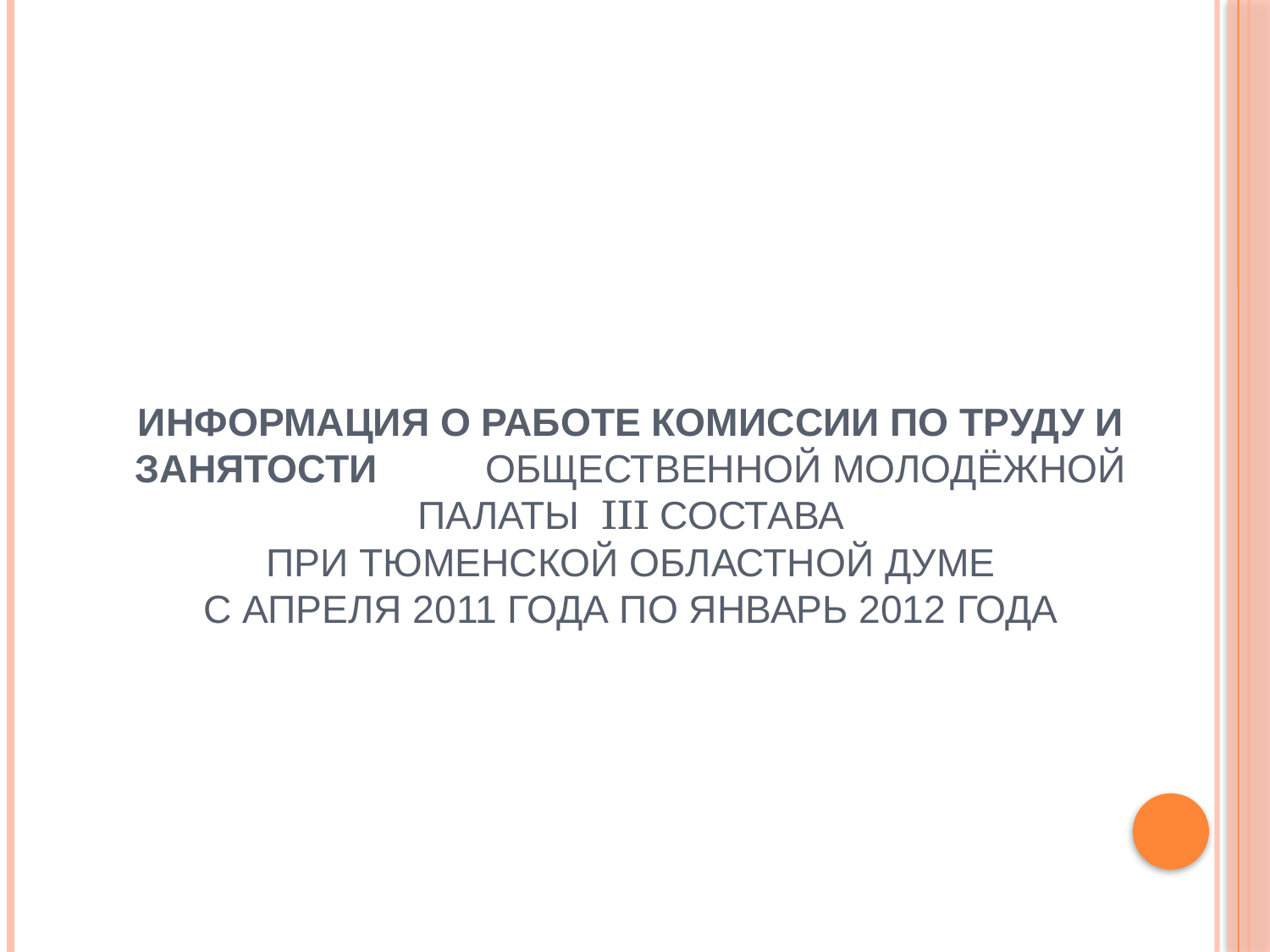

# ИНФОРМАЦИЯ О РАБОТЕ КОМИССИИ ПО ТРУДУ И ЗАНЯТОСТИ          Общественной молодёжной палаты  III состава при Тюменской областной Думе с апреля 2011 года по январь 2012 года